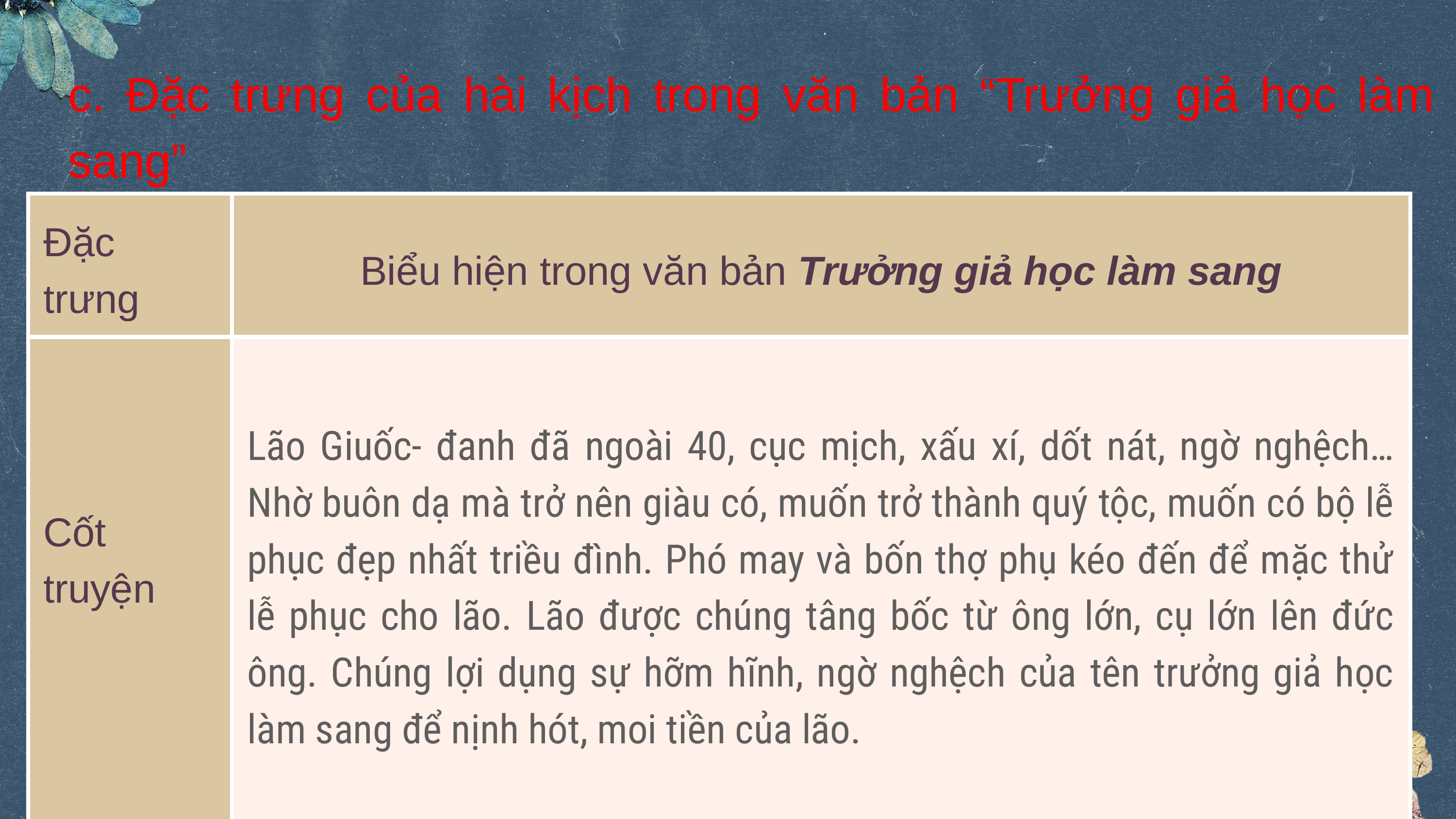

c. Đặc trưng của hài kịch trong văn bản “Trưởng giả học làm sang”
| Đặc trưng | Biểu hiện trong văn bản Trưởng giả học làm sang |
| --- | --- |
| Cốt truyện | Lão Giuốc- đanh đã ngoài 40, cục mịch, xấu xí, dốt nát, ngờ nghệch… Nhờ buôn dạ mà trở nên giàu có, muốn trở thành quý tộc, muốn có bộ lễ phục đẹp nhất triều đình. Phó may và bốn thợ phụ kéo đến để mặc thử lễ phục cho lão. Lão được chúng tâng bốc từ ông lớn, cụ lớn lên đức ông. Chúng lợi dụng sự hỡm hĩnh, ngờ nghệch của tên trưởng giả học làm sang để nịnh hót, moi tiền của lão. |